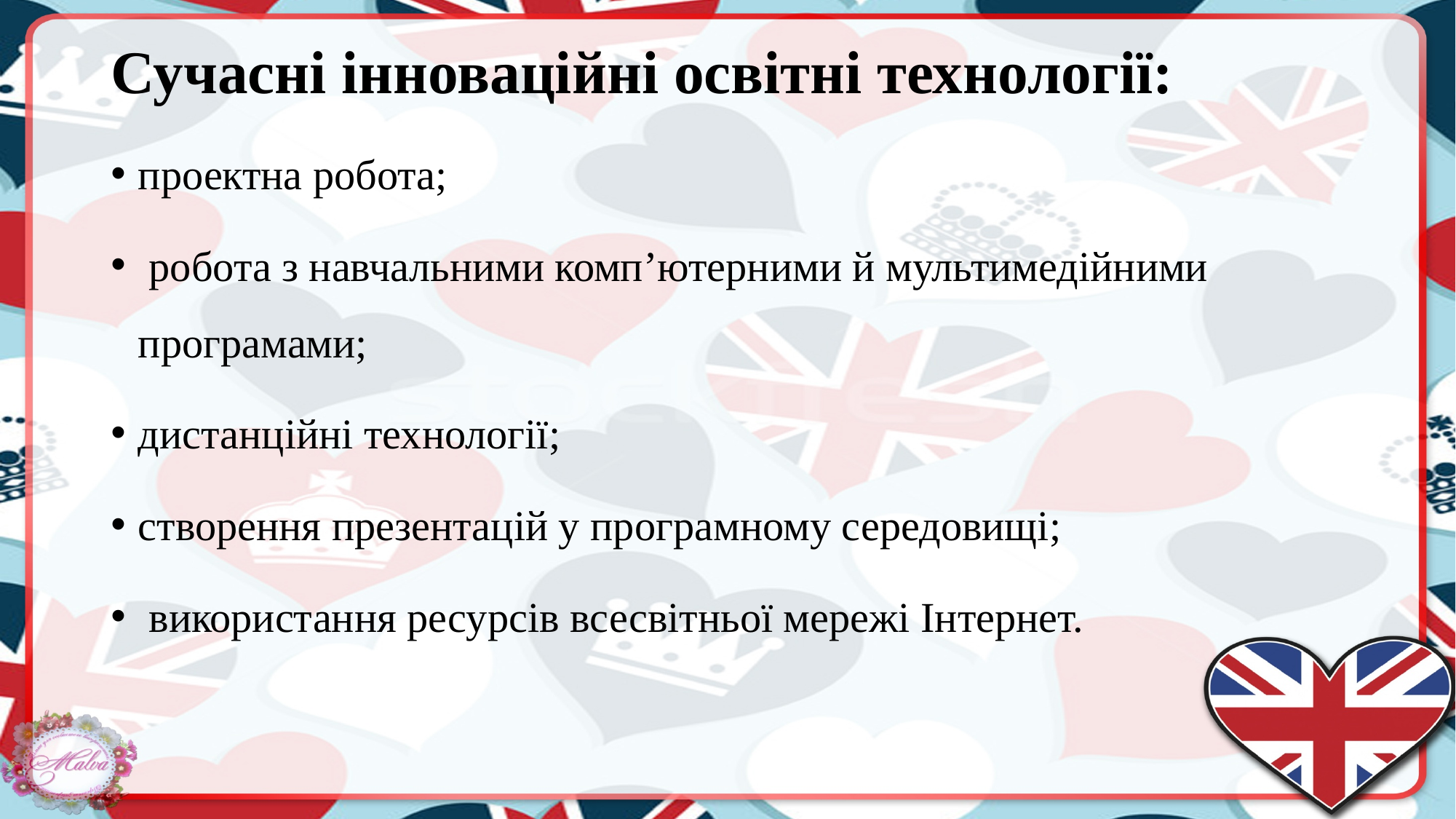

Сучасні інноваційні освітні технології:
проектна робота;
 робота з навчальними комп’ютерними й мультимедійними програмами;
дистанційні технології;
створення презентацій у програмному середовищі;
 використання ресурсів всесвітньої мережі Інтернет.